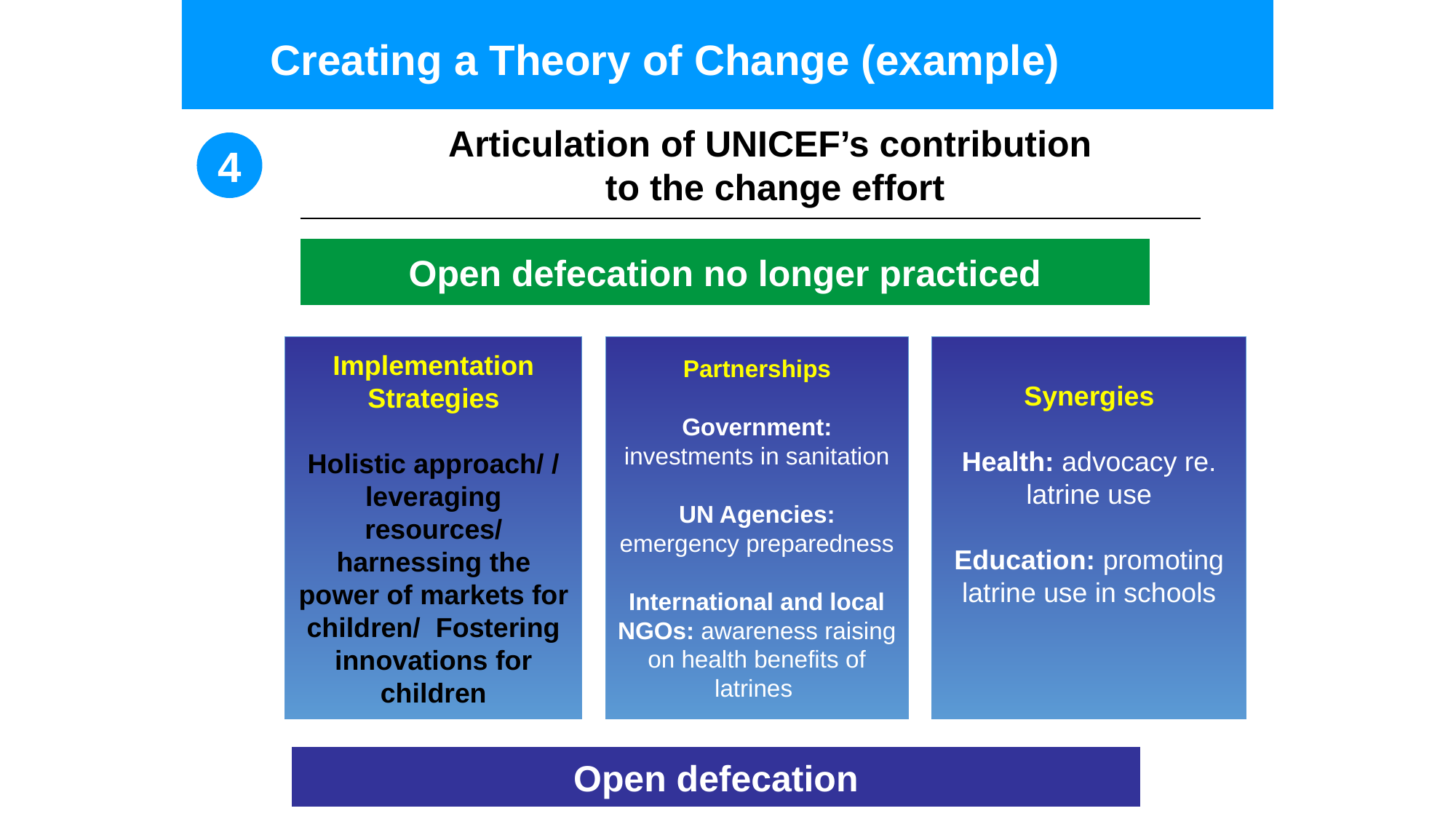

Creating a Theory of Change (example)
Articulation of UNICEF’s contribution
to the change effort
4
Open defecation no longer practiced

Implementation Strategies
Holistic approach/ / leveraging resources/ harnessing the power of markets for children/  Fostering innovations for children

Partnerships
Government: investments in sanitation
UN Agencies: emergency preparedness
International and local NGOs: awareness raising on health benefits of latrines
Synergies
Health: advocacy re. latrine use
Education: promoting latrine use in schools

Open defecation